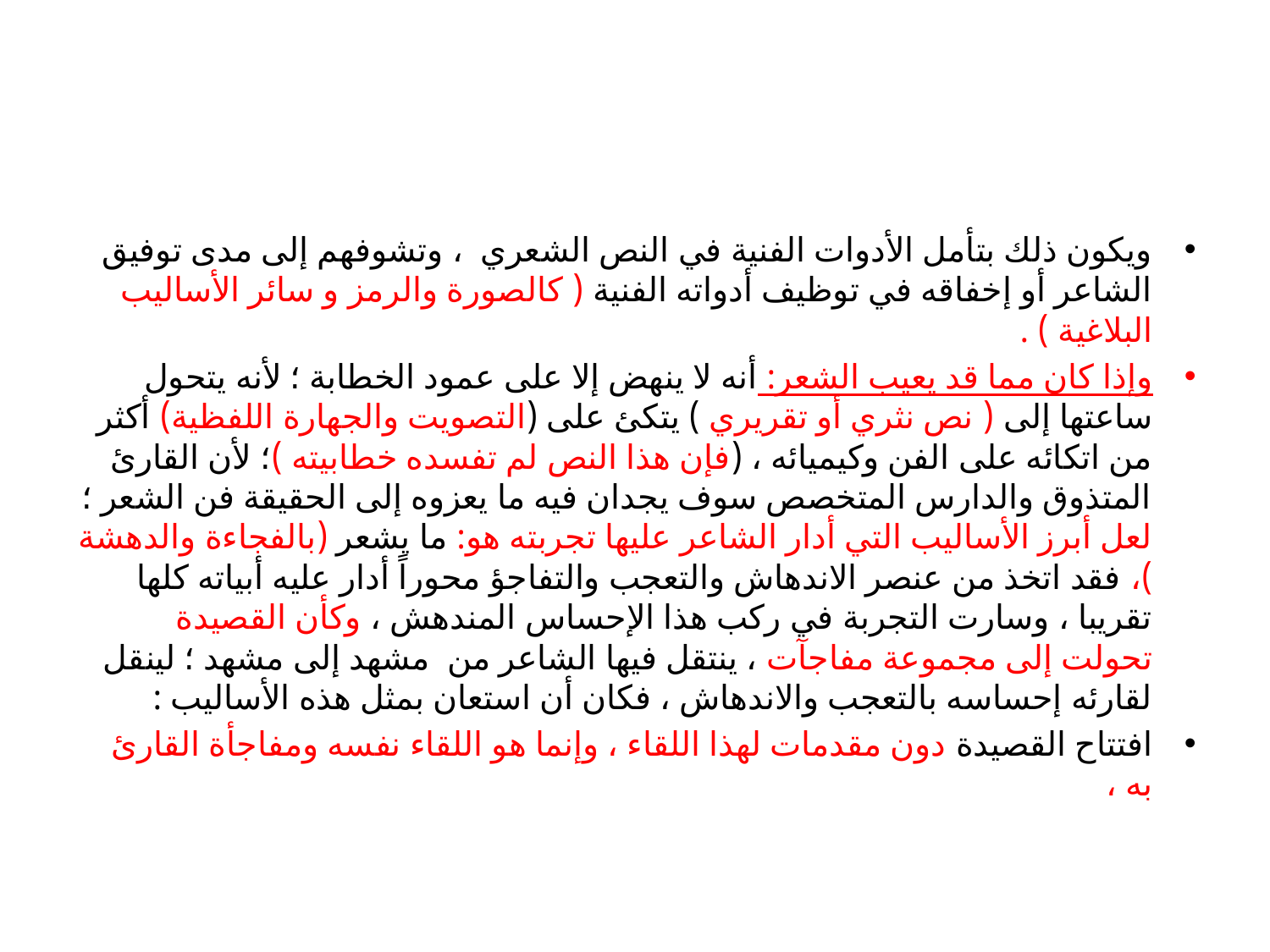

#
ويكون ذلك بتأمل الأدوات الفنية في النص الشعري  ، وتشوفهم إلى مدى توفيق الشاعر أو إخفاقه في توظيف أدواته الفنية ( كالصورة والرمز و سائر الأساليب البلاغية ) .
وإذا كان مما قد يعيب الشعر: أنه لا ينهض إلا على عمود الخطابة ؛ لأنه يتحول ساعتها إلى ( نص نثري أو تقريري ) يتكئ على (التصويت والجهارة اللفظية) أكثر من اتكائه على الفن وكيميائه ، (فإن هذا النص لم تفسده خطابيته )؛ لأن القارئ المتذوق والدارس المتخصص سوف يجدان فيه ما يعزوه إلى الحقيقة فن الشعر ؛ لعل أبرز الأساليب التي أدار الشاعر عليها تجربته هو: ما يشعر (بالفجاءة والدهشة )، فقد اتخذ من عنصر الاندهاش والتعجب والتفاجؤ محوراً أدار عليه أبياته كلها تقريبا ، وسارت التجربة في ركب هذا الإحساس المندهش ، وكأن القصيدة تحولت إلى مجموعة مفاجآت ، ينتقل فيها الشاعر من  مشهد إلى مشهد ؛ لينقل لقارئه إحساسه بالتعجب والاندهاش ، فكان أن استعان بمثل هذه الأساليب :
افتتاح القصيدة دون مقدمات لهذا اللقاء ، وإنما هو اللقاء نفسه ومفاجأة القارئ به ،